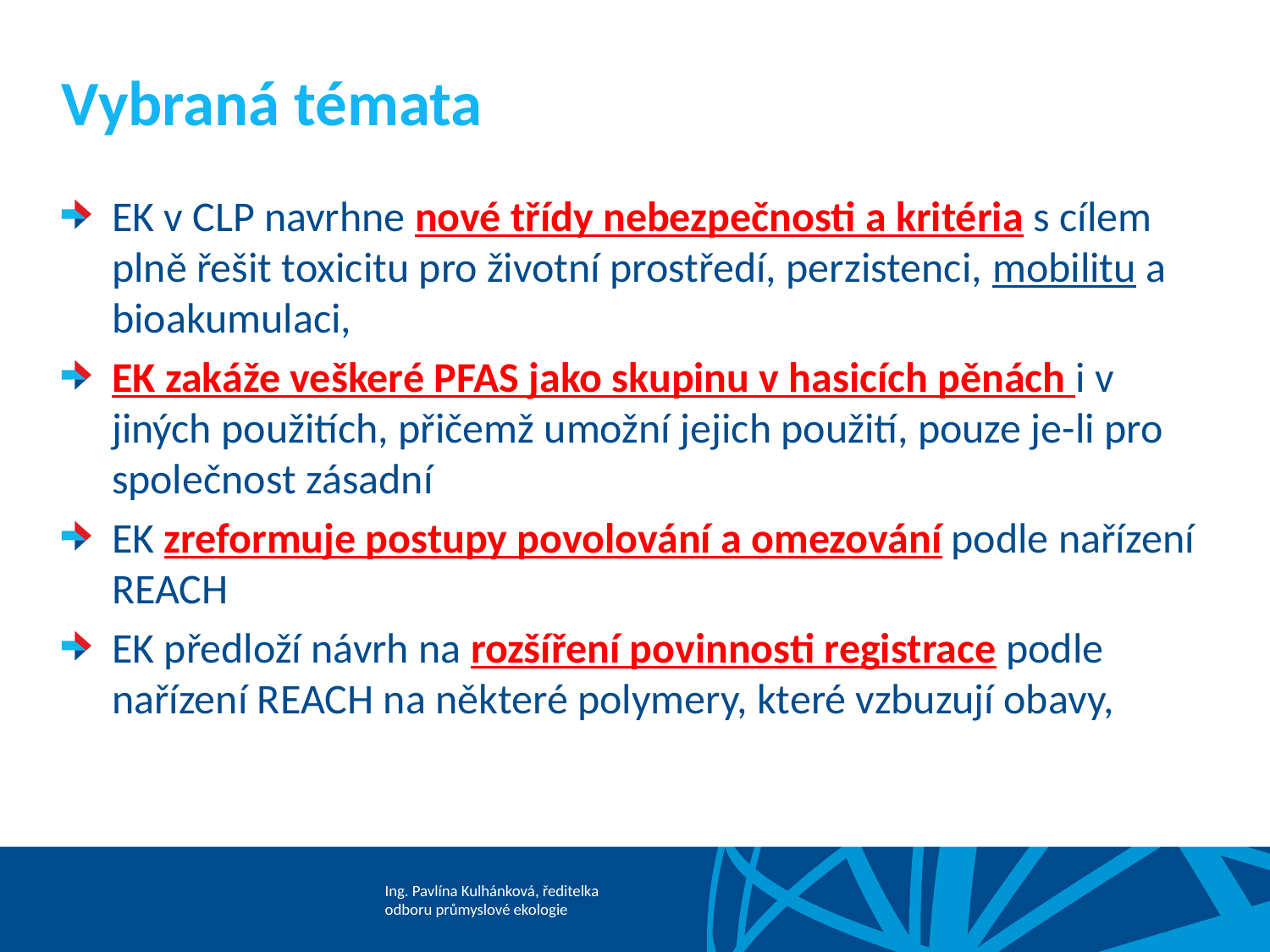

# Vybraná témata
EK v CLP navrhne nové třídy nebezpečnosti a kritéria s cílem plně řešit toxicitu pro životní prostředí, perzistenci, mobilitu a bioakumulaci,
EK zakáže veškeré PFAS jako skupinu v hasicích pěnách i v jiných použitích, přičemž umožní jejich použití, pouze je-li pro společnost zásadní
EK zreformuje postupy povolování a omezování podle nařízení REACH
EK předloží návrh na rozšíření povinnosti registrace podle nařízení REACH na některé polymery, které vzbuzují obavy,